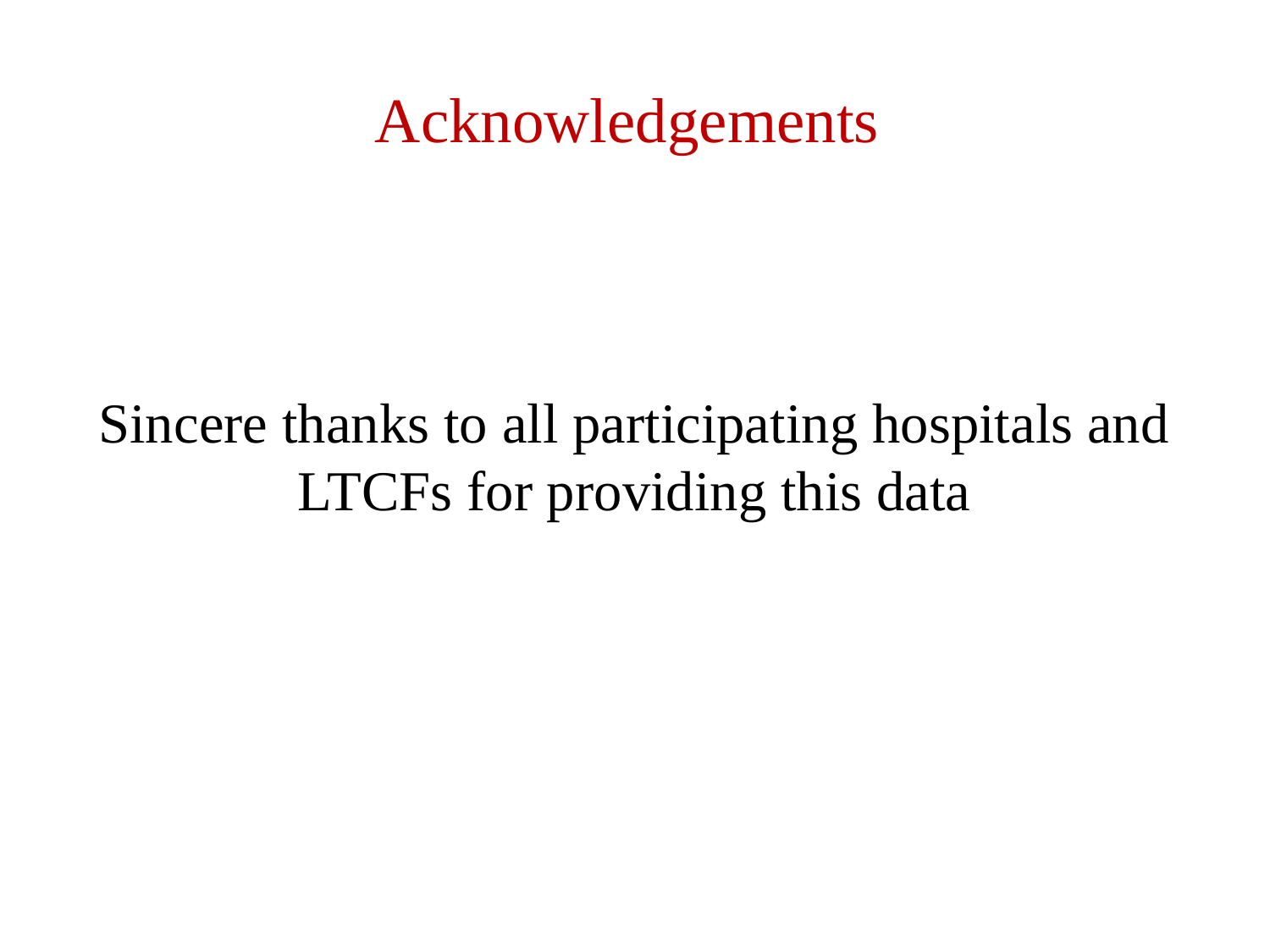

# Acknowledgements

Sincere thanks to all participating hospitals and LTCFs for providing this data